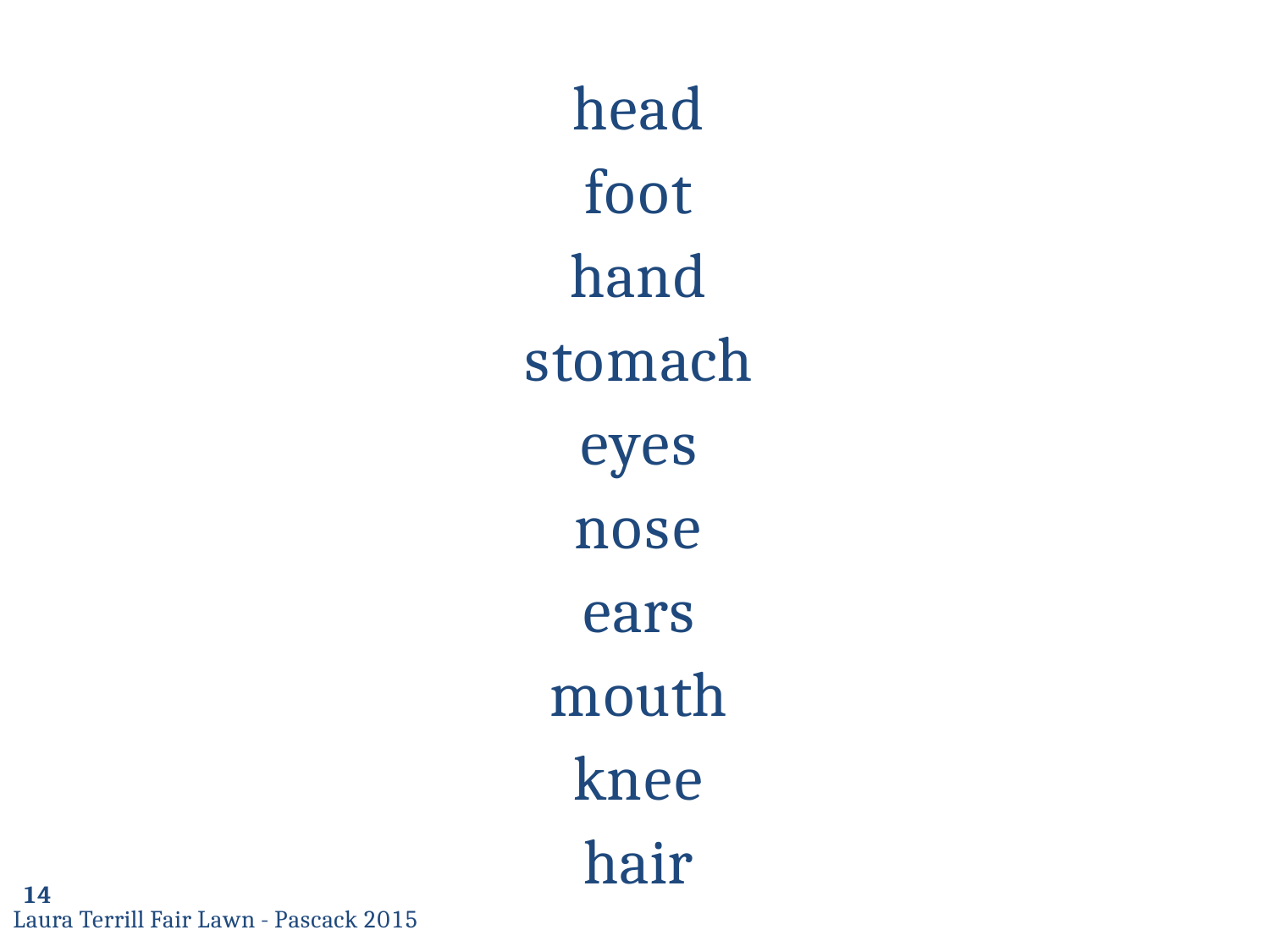

head
foot
hand
stomach
eyes
nose
ears
mouth
knee
hair
14
Laura Terrill Fair Lawn - Pascack 2015